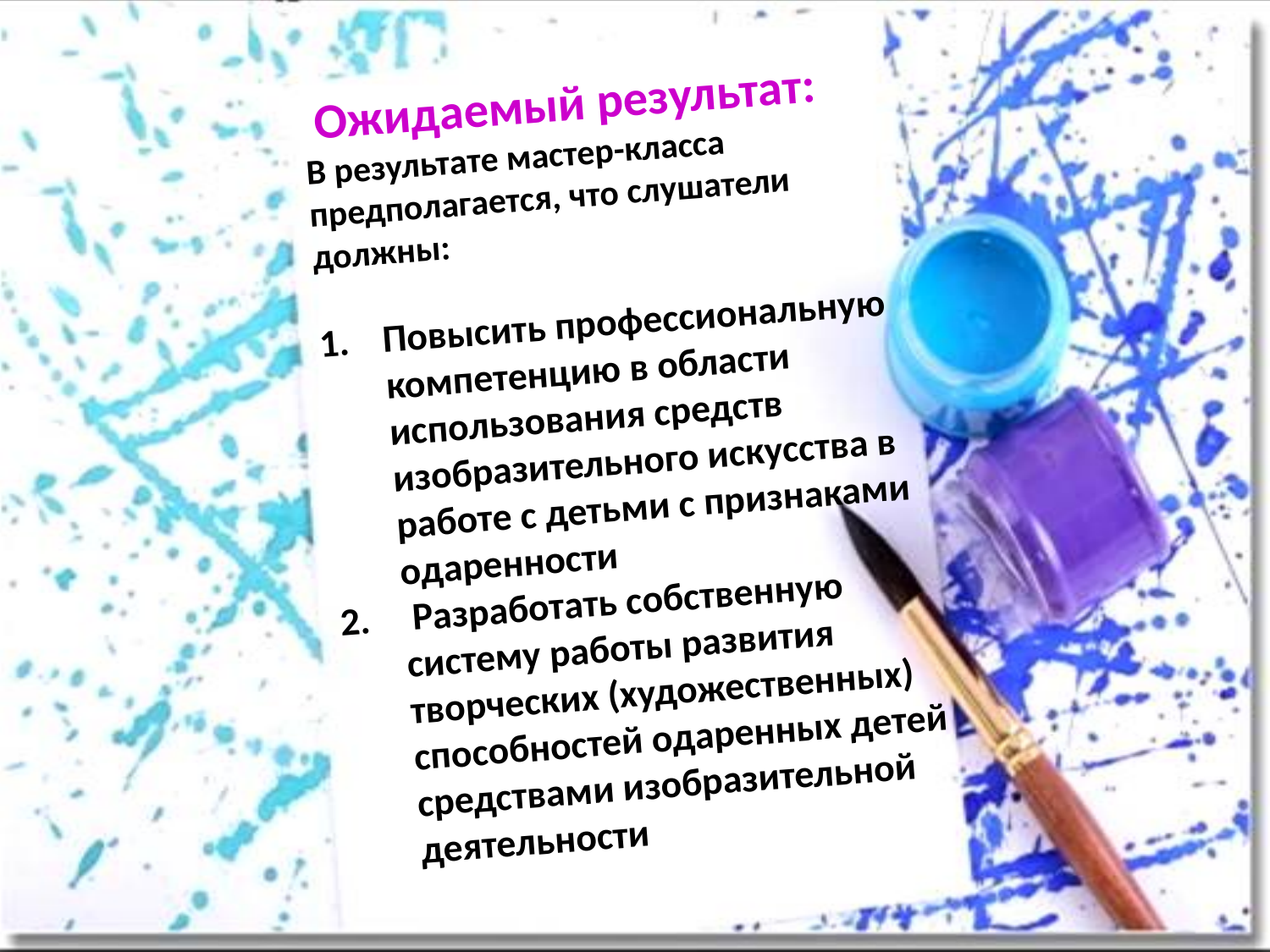

Ожидаемый результат:
В результате мастер-класса предполагается, что слушатели  должны:

Повысить профессиональную компетенцию в области использования средств изобразительного искусства в работе с детьми с признаками одаренности
 Разработать собственную систему работы развития творческих (художественных) способностей одаренных детей средствами изобразительной деятельности